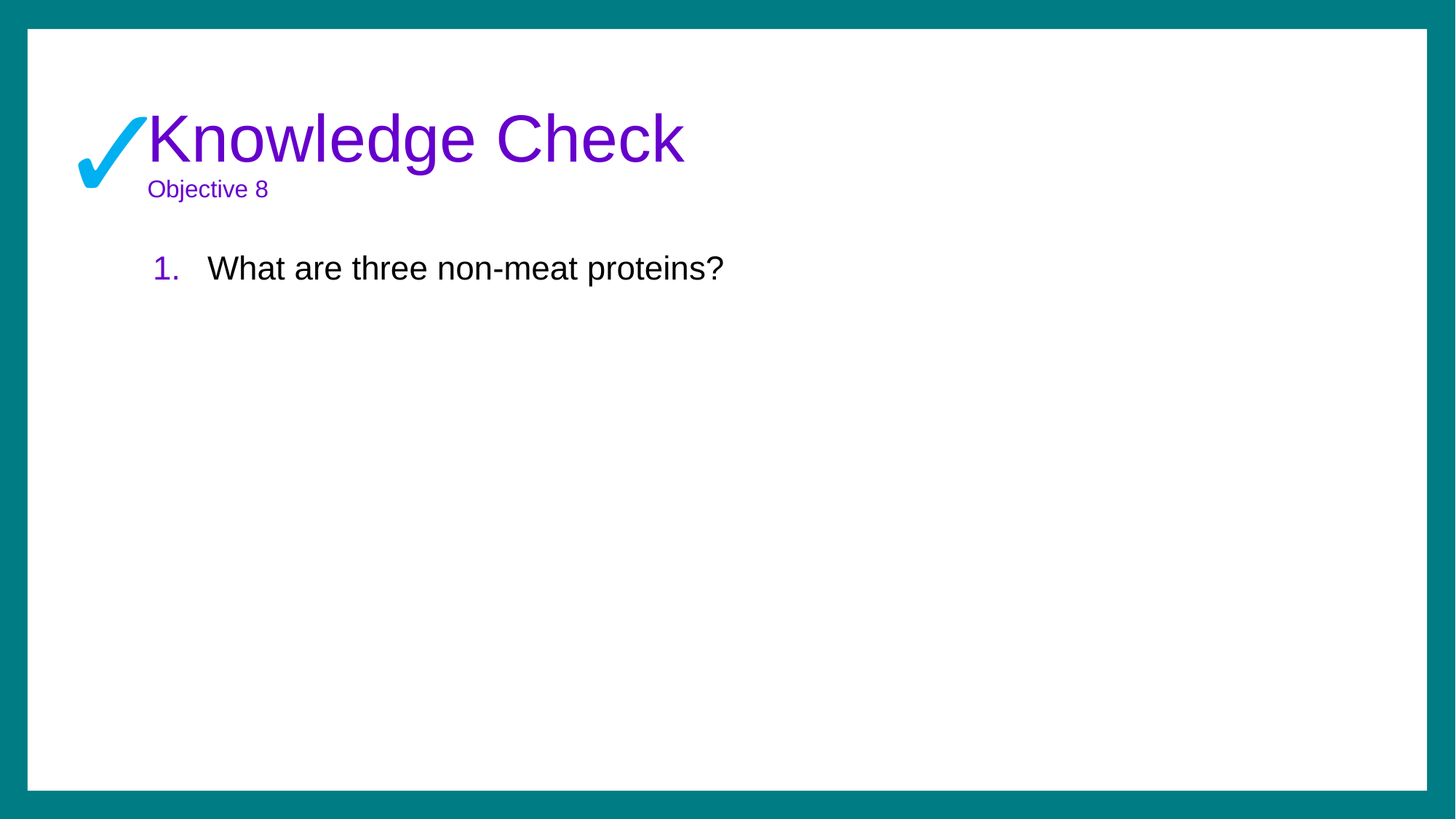

✓
# Knowledge Check Objective 8
What are three non-meat proteins?